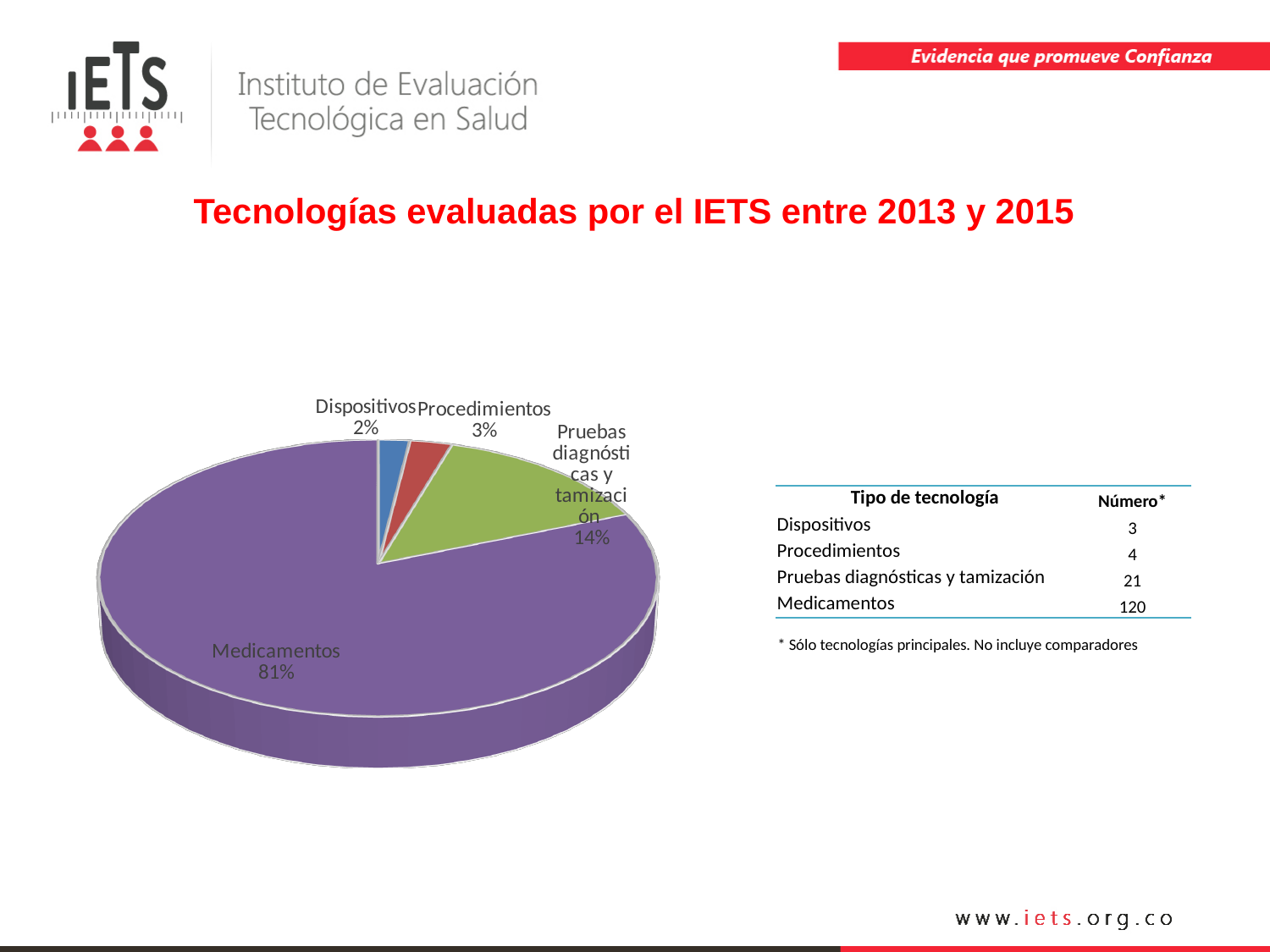

Tecnologías evaluadas por el IETS entre 2013 y 2015

[unsupported chart]

| Tipo de tecnología | Número\* |
| --- | --- |
| Dispositivos | 3 |
| Procedimientos | 4 |
| Pruebas diagnósticas y tamización | 21 |
| Medicamentos | 120 |
* Sólo tecnologías principales. No incluye comparadores